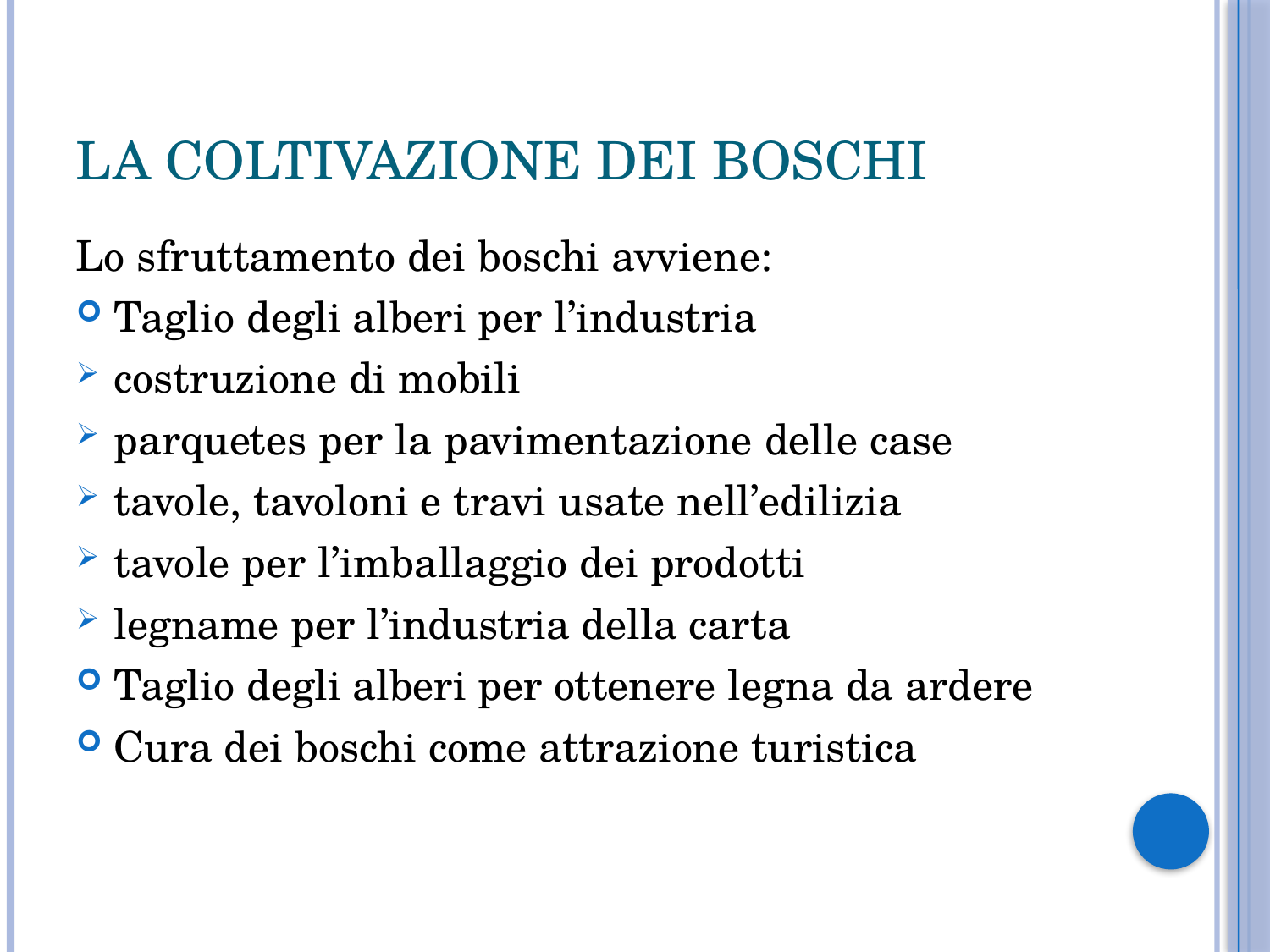

# La coltivazione dei boschi
Lo sfruttamento dei boschi avviene:
Taglio degli alberi per l’industria
costruzione di mobili
parquetes per la pavimentazione delle case
tavole, tavoloni e travi usate nell’edilizia
tavole per l’imballaggio dei prodotti
legname per l’industria della carta
Taglio degli alberi per ottenere legna da ardere
Cura dei boschi come attrazione turistica